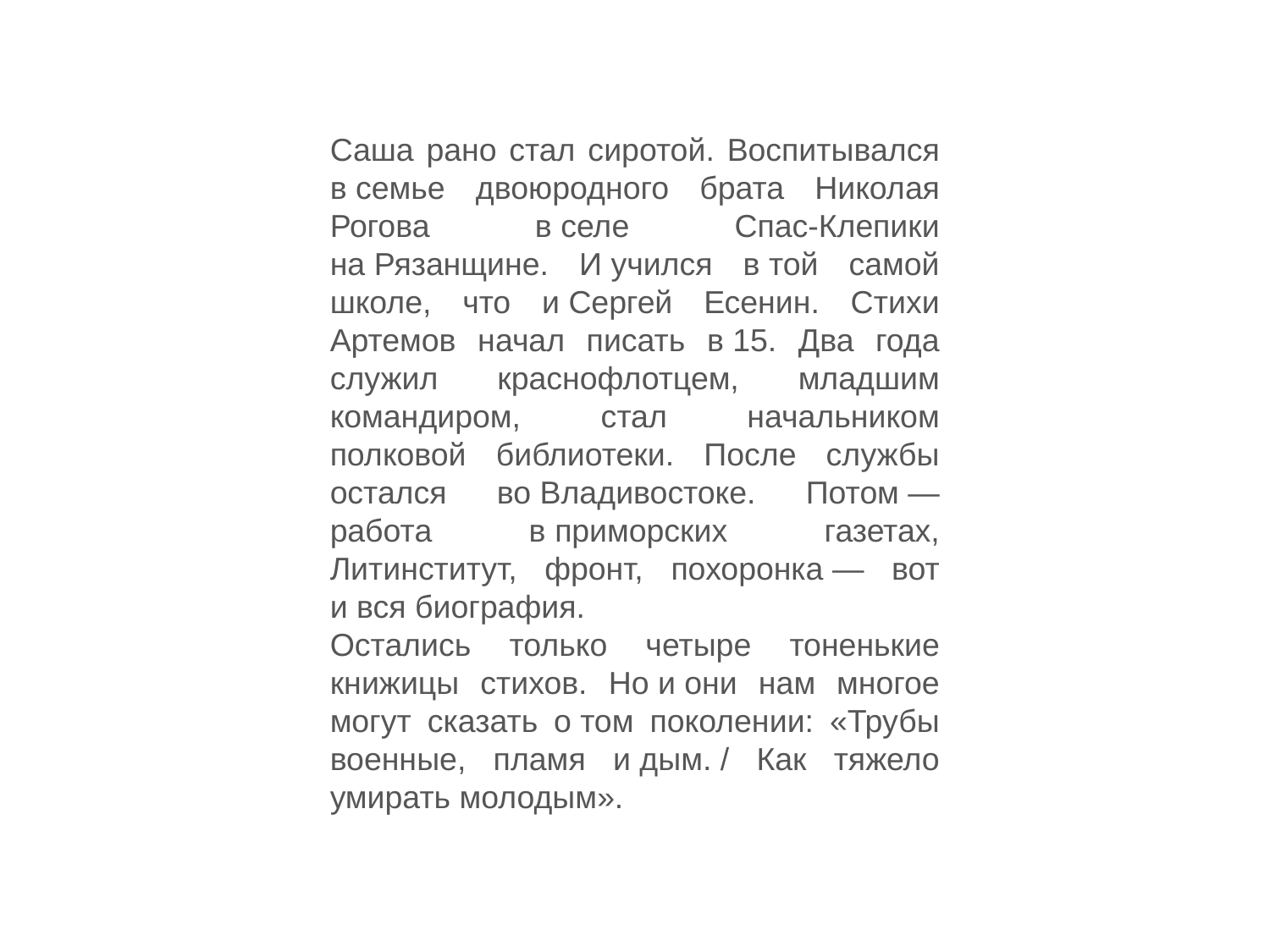

Саша рано стал сиротой. Воспитывался в семье двоюродного брата Николая Рогова в селе Спас-Клепики на Рязанщине. И учился в той самой школе, что и Сергей Есенин. Стихи Артемов начал писать в 15. Два года служил краснофлотцем, младшим командиром, стал начальником полковой библиотеки. После службы остался во Владивостоке. Потом — работа в приморских газетах, Литинститут, фронт, похоронка — вот и вся биография.
Остались только четыре тоненькие книжицы стихов. Но и они нам многое могут сказать о том поколении: «Трубы военные, пламя и дым. / Как тяжело умирать молодым».